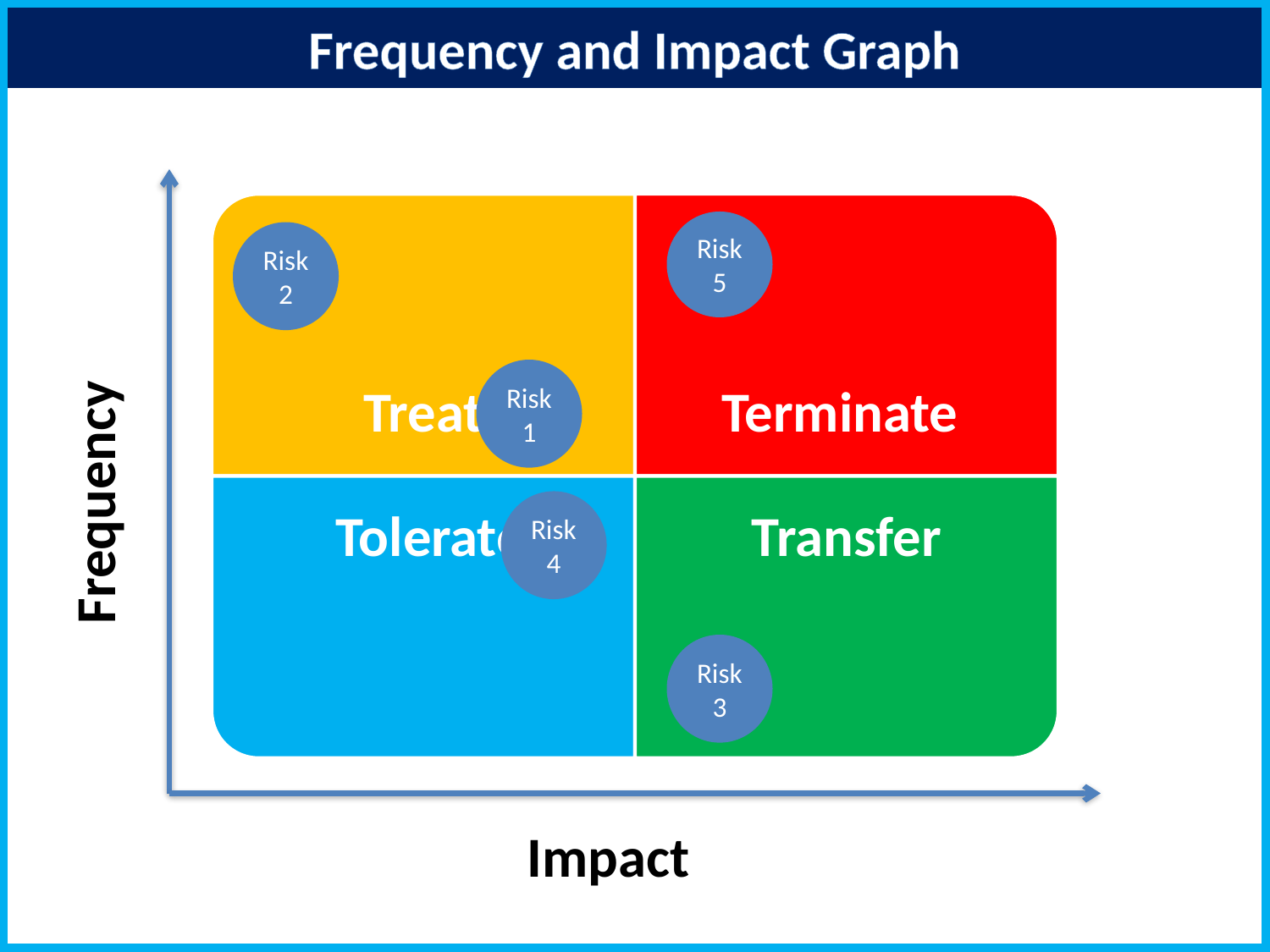

Frequency and Impact Graph
Frequency
Impact
Treat
Terminate
Tolerate
Transfer

Risk 5
Risk 2
Risk 1
Risk 4
Risk 3